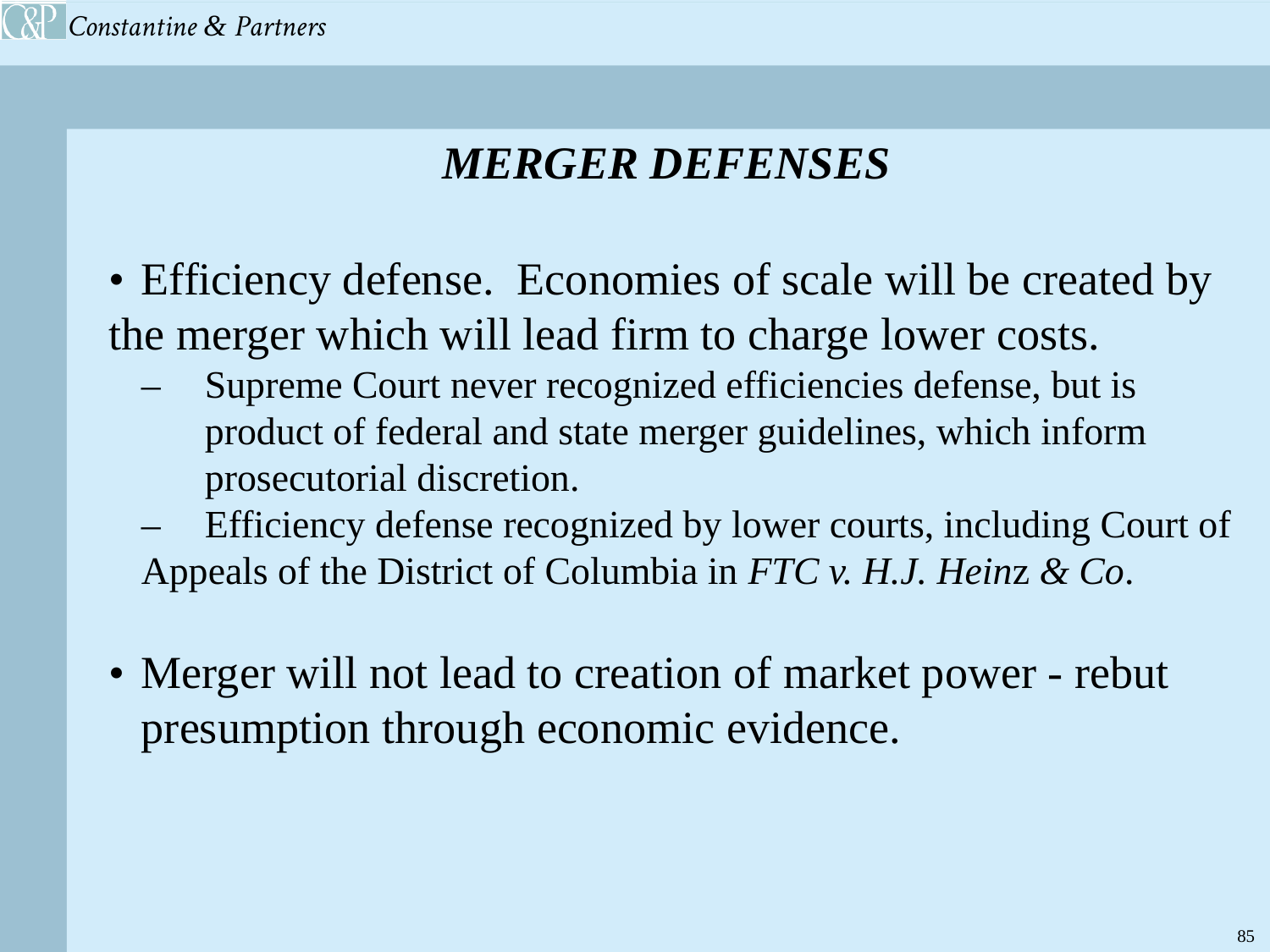

MERGER DEFENSES
• 	Efficiency defense.  Economies of scale will be created by 	the merger which will lead firm to charge lower costs.
	– 	Supreme Court never recognized efficiencies defense, but is 			product of federal and state merger guidelines, which inform 			prosecutorial discretion.
	– 	Efficiency defense recognized by lower courts, including Court of 		Appeals of the District of Columbia in FTC v. H.J. Heinz & Co.

• 	Merger will not lead to creation of market power - rebut 		presumption through economic evidence.